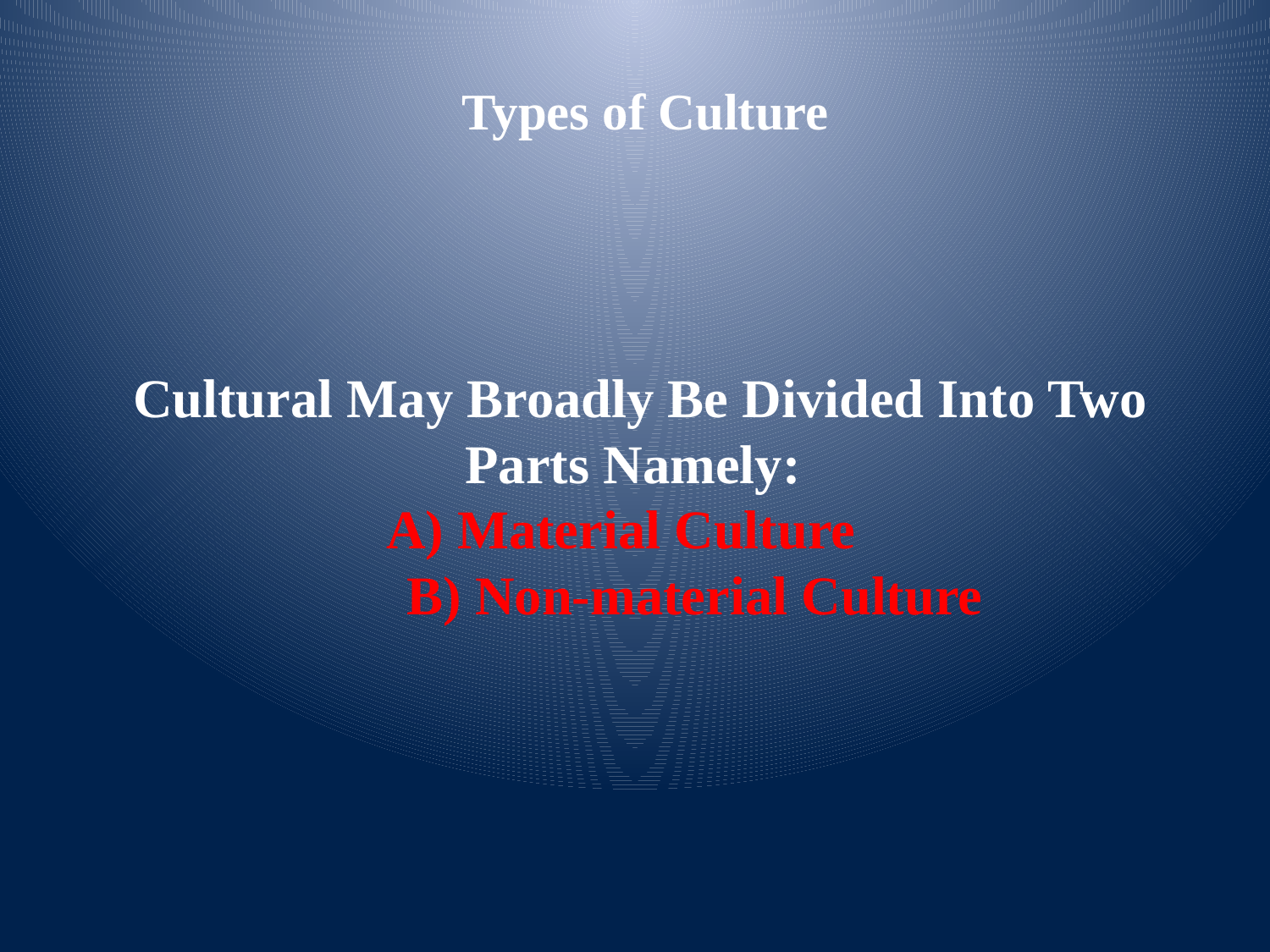

Types of Culture

# Cultural May Broadly Be Divided Into Two Parts Namely: A) Material Culture B) Non-material Culture